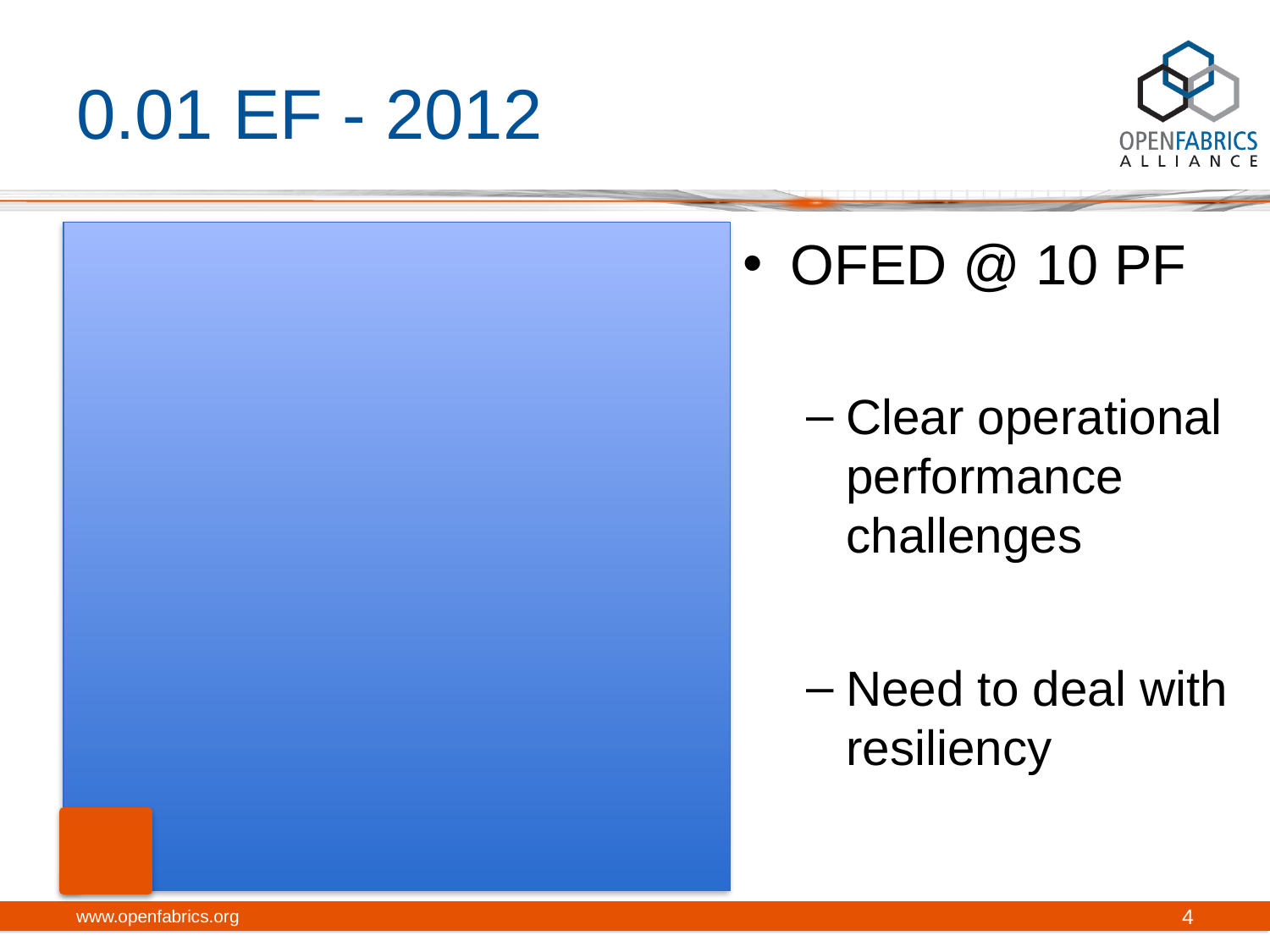

# 0.01 EF - 2012

OFED @ 10 PF

Clear operational performance challenges

Need to deal with resiliency

www.openfabrics.org
4